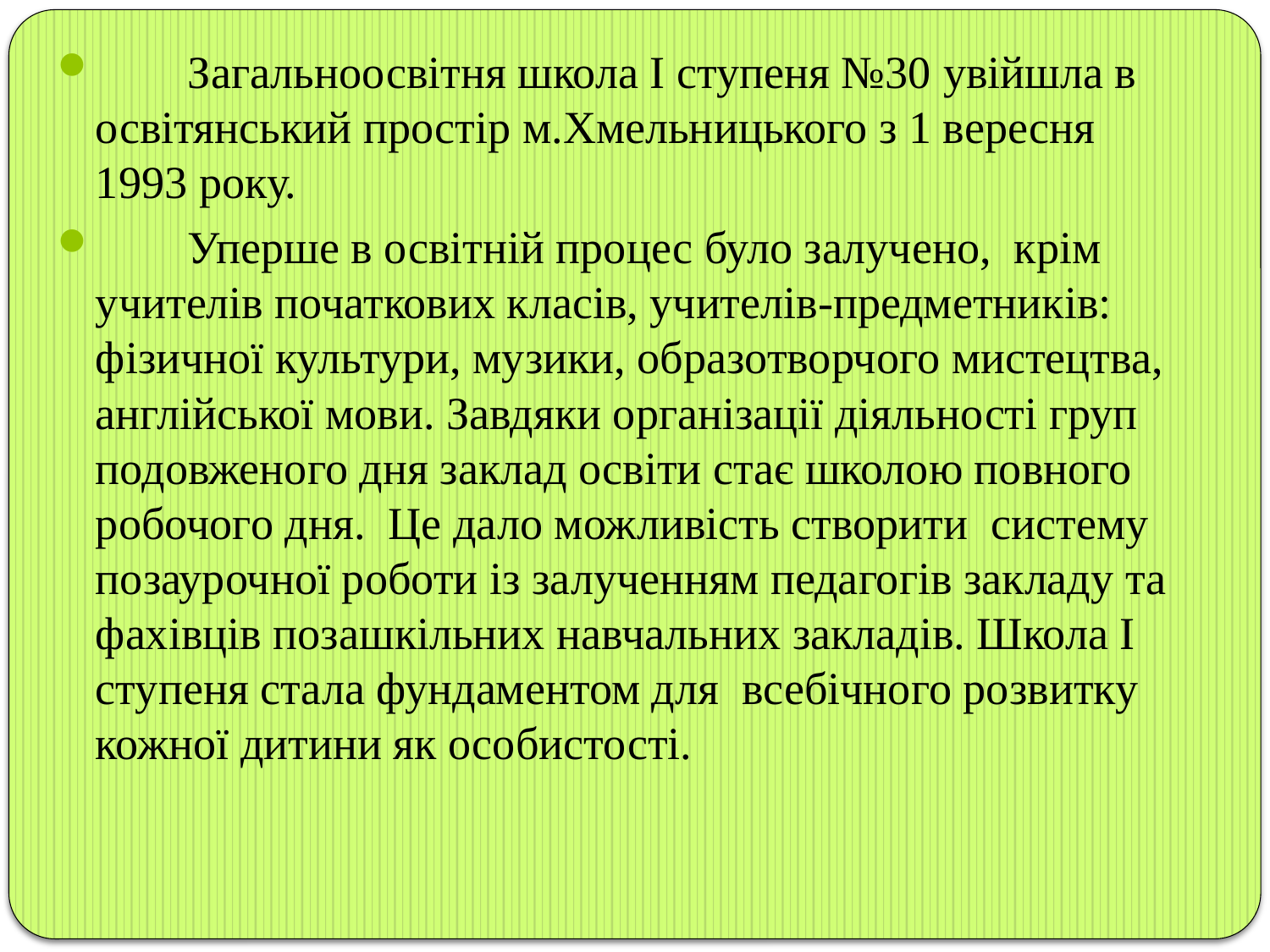

Загальноосвітня школа І ступеня №30 увійшла в освітянський простір м.Хмельницького з 1 вересня 1993 року.
        Уперше в освітній процес було залучено,  крім учителів початкових класів, учителів-предметників: фізичної культури, музики, образотворчого мистецтва, англійської мови. Завдяки організації діяльності груп подовженого дня заклад освіти стає школою повного робочого дня.  Це дало можливість створити  систему позаурочної роботи із залученням педагогів закладу та фахівців позашкільних навчальних закладів. Школа І ступеня стала фундаментом для  всебічного розвитку кожної дитини як особистості.

#